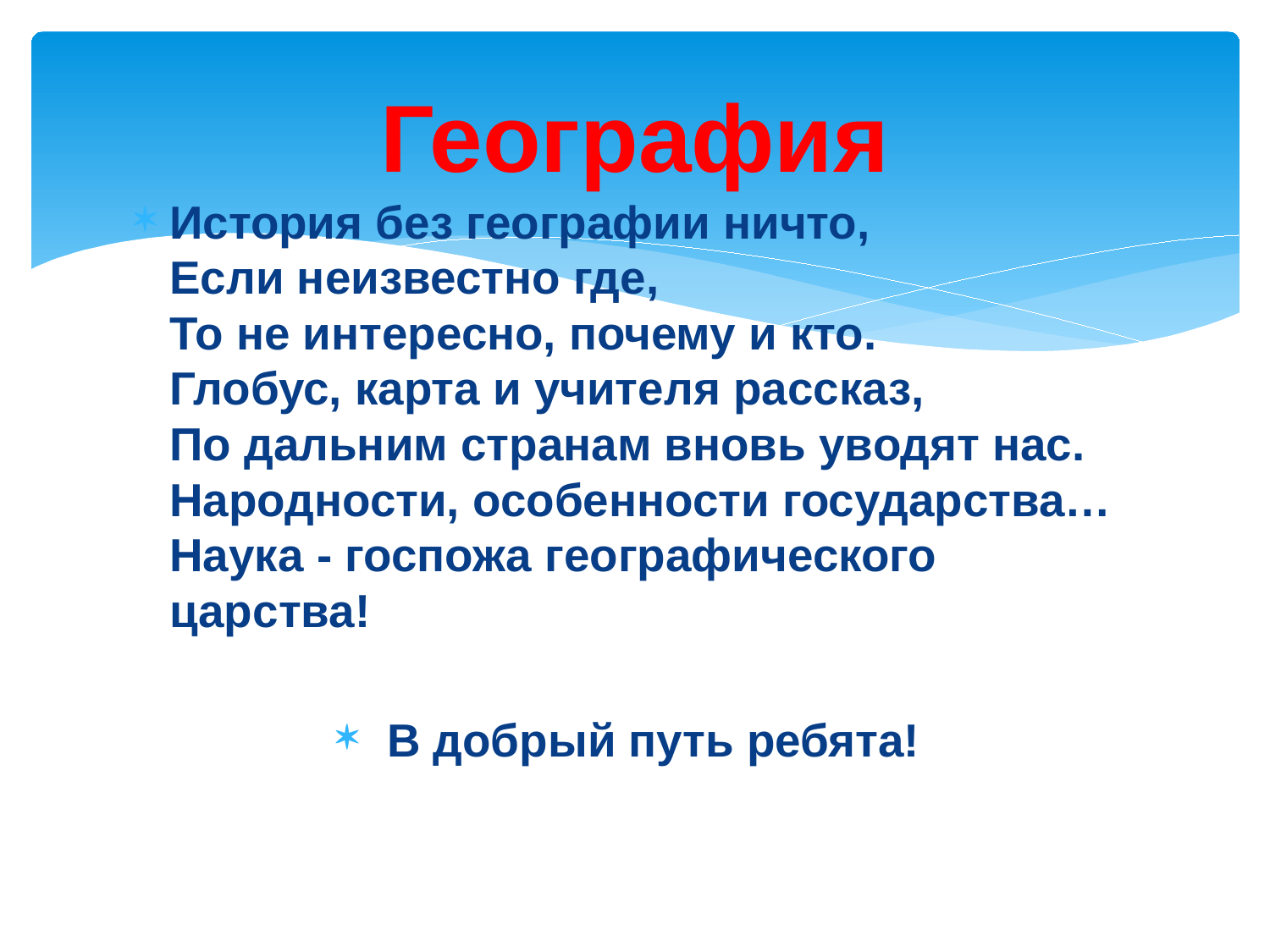

# География
История без географии ничто,
Если неизвестно где,
То не интересно, почему и кто.
Глобус, карта и учителя рассказ,
По дальним странам вновь уводят нас.
Народности, особенности государства…
Наука - госпожа географического царства!

В добрый путь ребята!